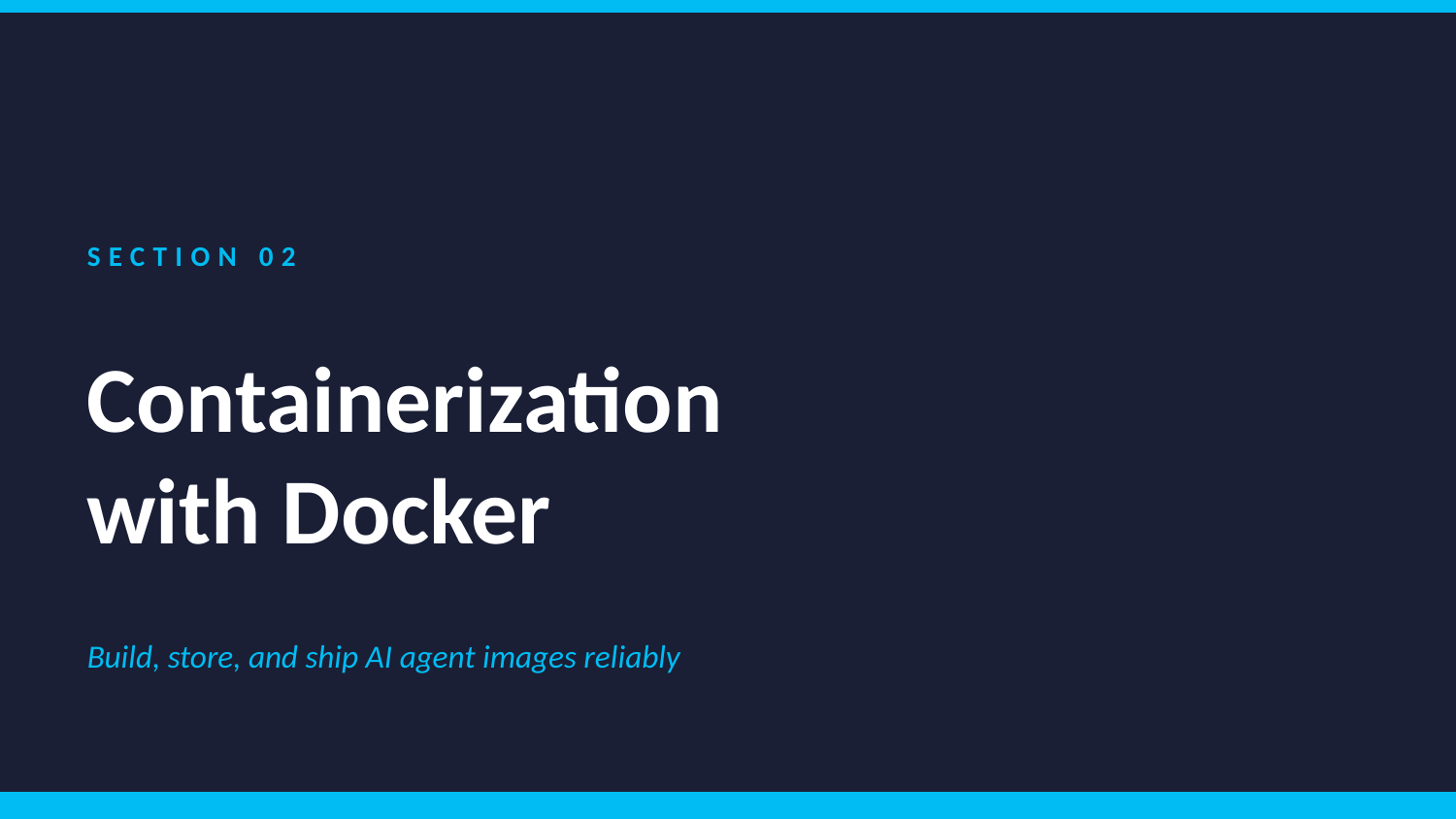

SECTION 02
Containerization
with Docker
Build, store, and ship AI agent images reliably